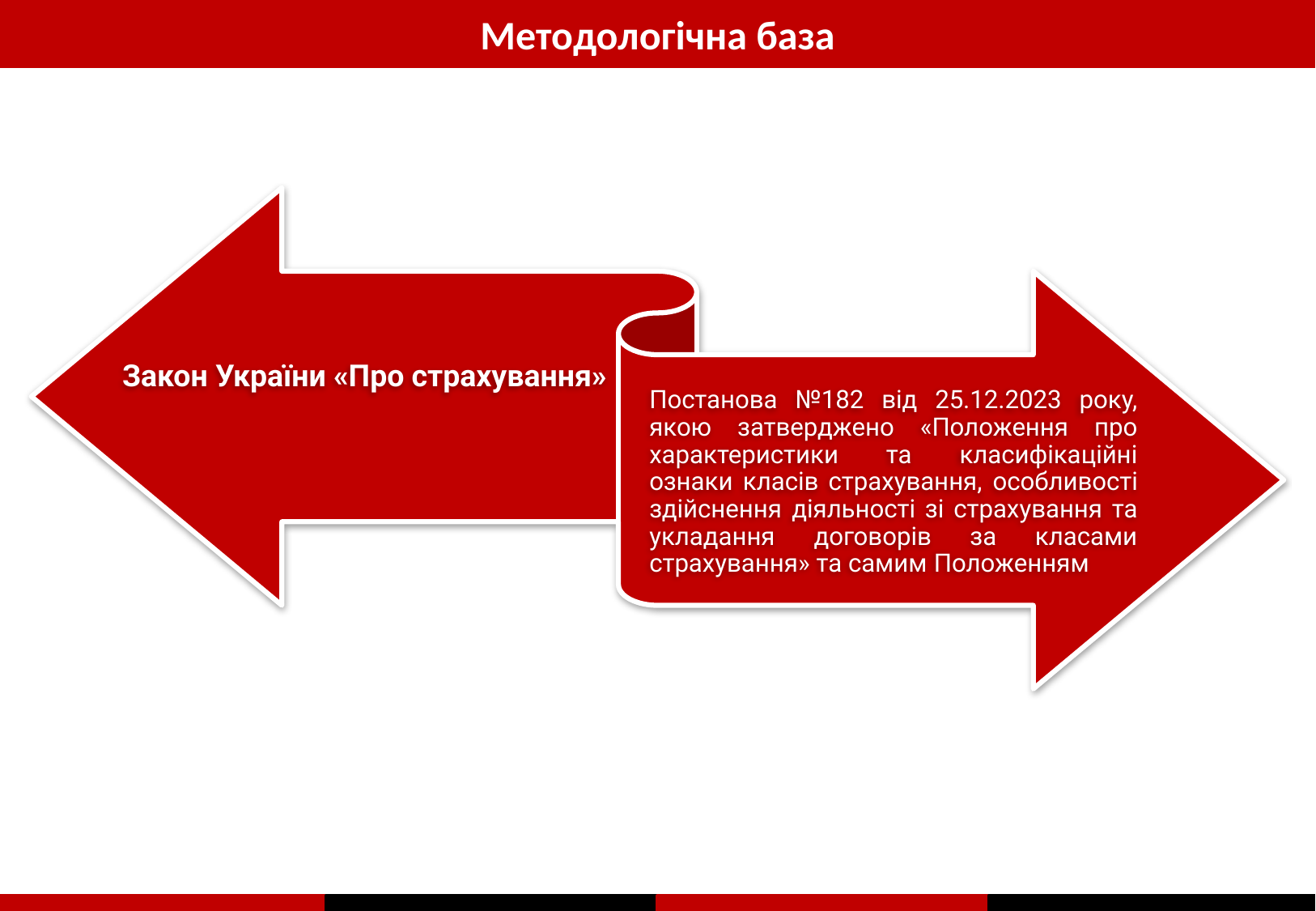

Методологічна база
Закон України «Про страхування»
Постанова №182 від 25.12.2023 року, якою затверджено «Положення про характеристики та класифікаційні ознаки класів страхування, особливості здійснення діяльності зі страхування та укладання договорів за класами страхування» та самим Положенням